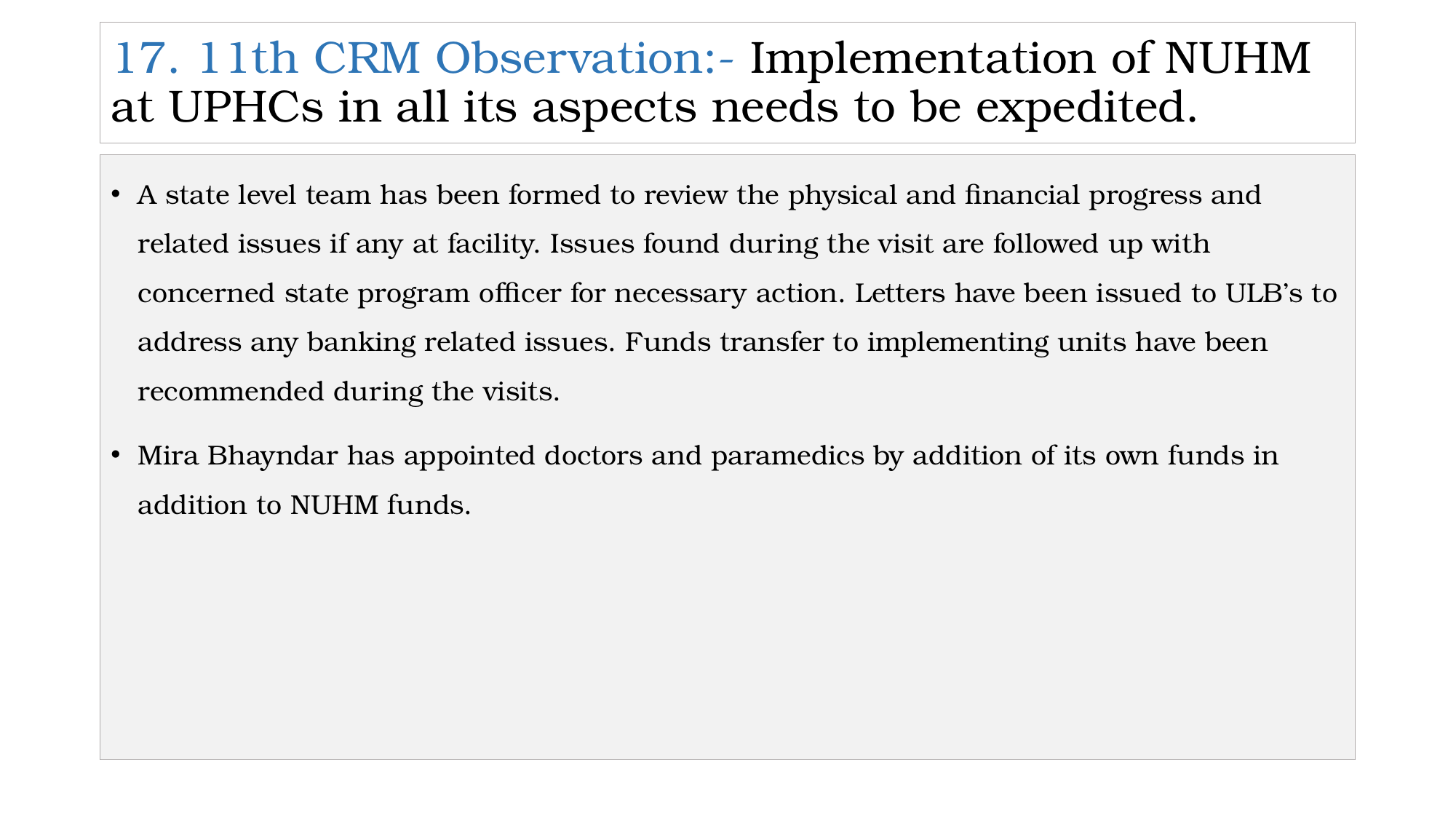

# 17. 11th CRM Observation:- Implementation of NUHM at UPHCs in all its aspects needs to be expedited.
A state level team has been formed to review the physical and financial progress and related issues if any at facility. Issues found during the visit are followed up with concerned state program officer for necessary action. Letters have been issued to ULB’s to address any banking related issues. Funds transfer to implementing units have been recommended during the visits.
Mira Bhayndar has appointed doctors and paramedics by addition of its own funds in addition to NUHM funds.